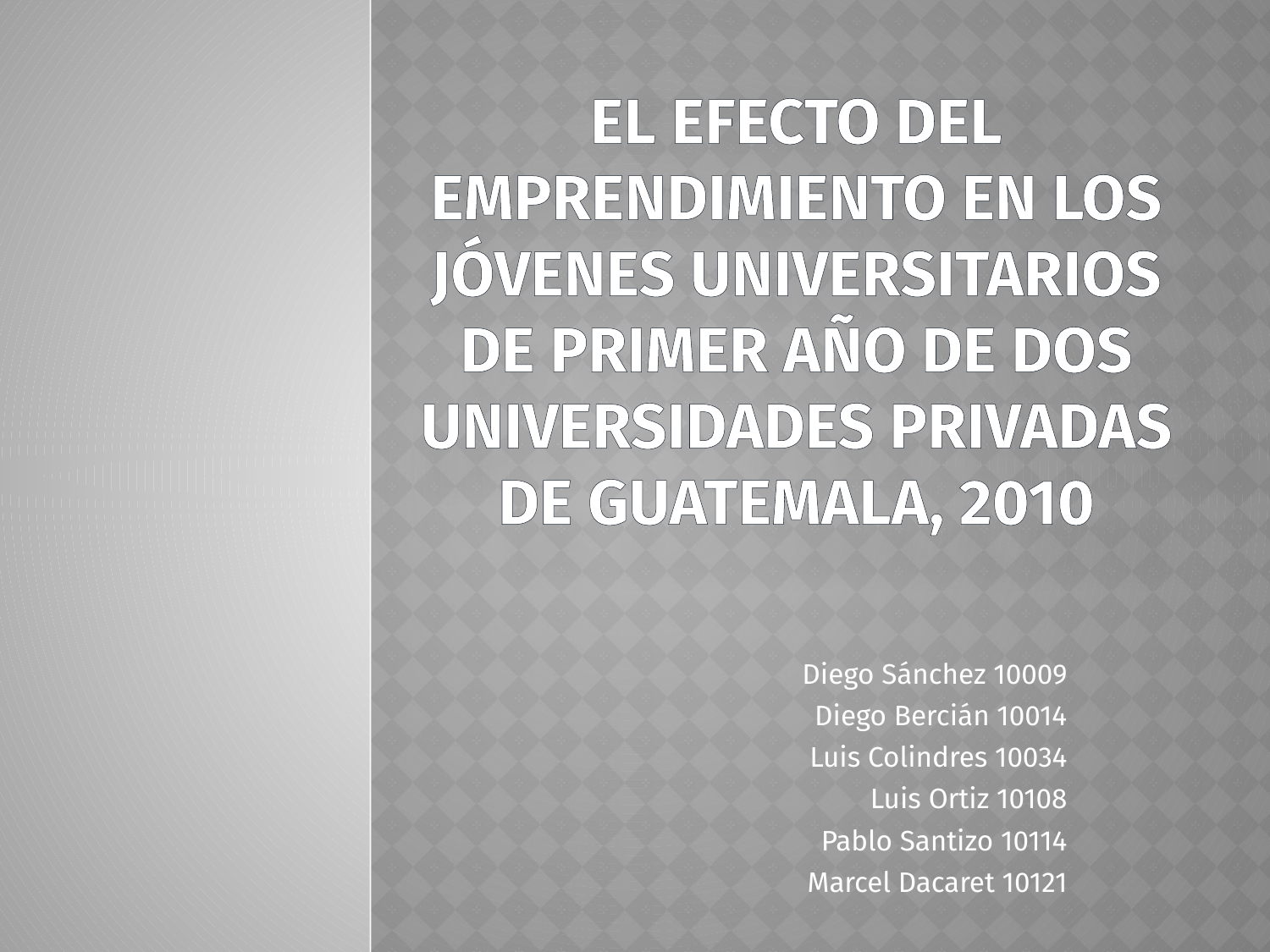

# El efecto del emprendimiento en los jóvenes universitarios de primer año de dos universidades privadas de Guatemala, 2010
Diego Sánchez 10009
Diego Bercián 10014
Luis Colindres 10034
Luis Ortiz 10108
Pablo Santizo 10114
Marcel Dacaret 10121